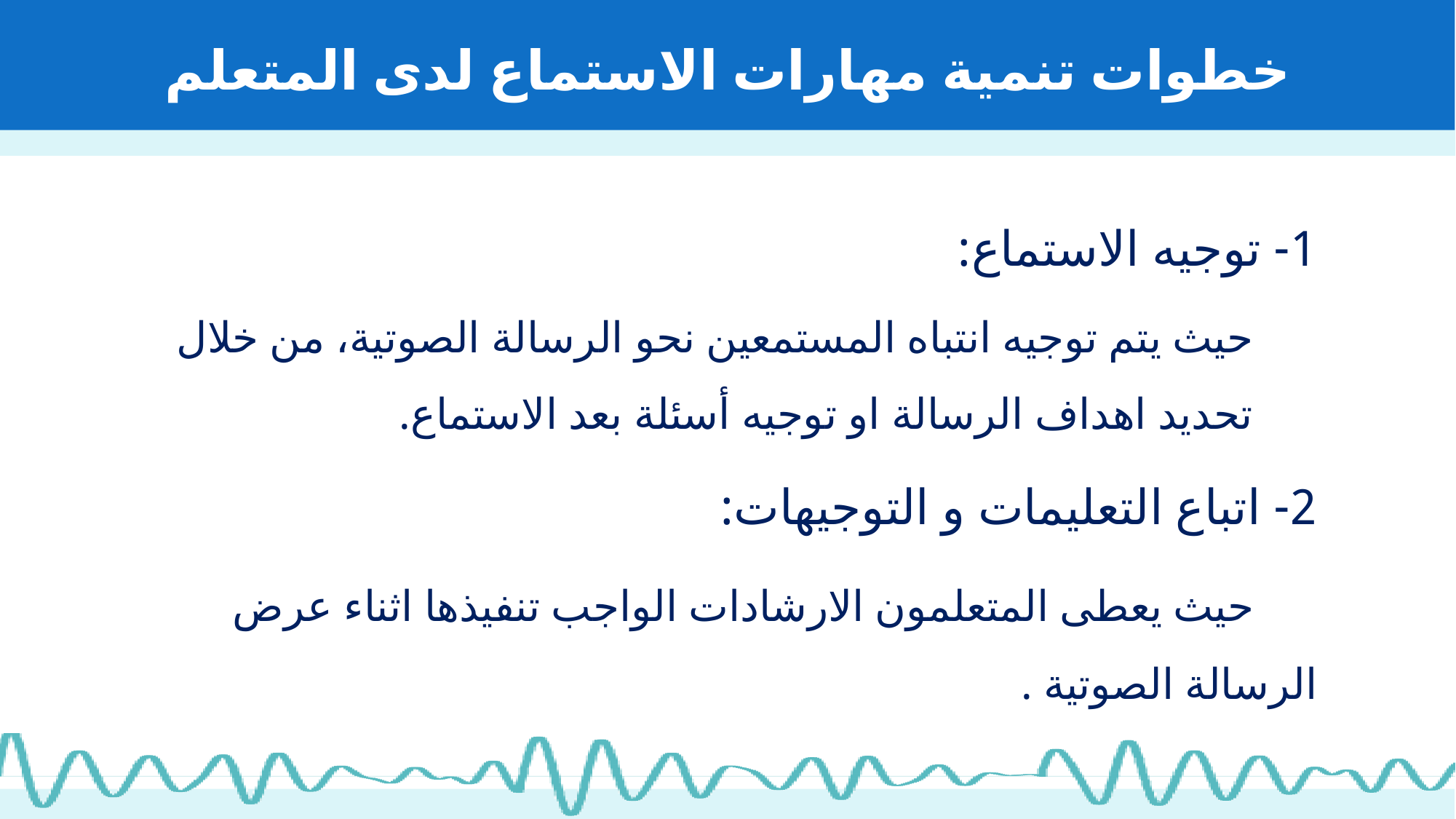

# خطوات تنمية مهارات الاستماع لدى المتعلم
1- توجيه الاستماع:
حيث يتم توجيه انتباه المستمعين نحو الرسالة الصوتية، من خلال تحديد اهداف الرسالة او توجيه أسئلة بعد الاستماع.
2- اتباع التعليمات و التوجيهات:
     حيث يعطى المتعلمون الارشادات الواجب تنفيذها اثناء عرض الرسالة الصوتية .